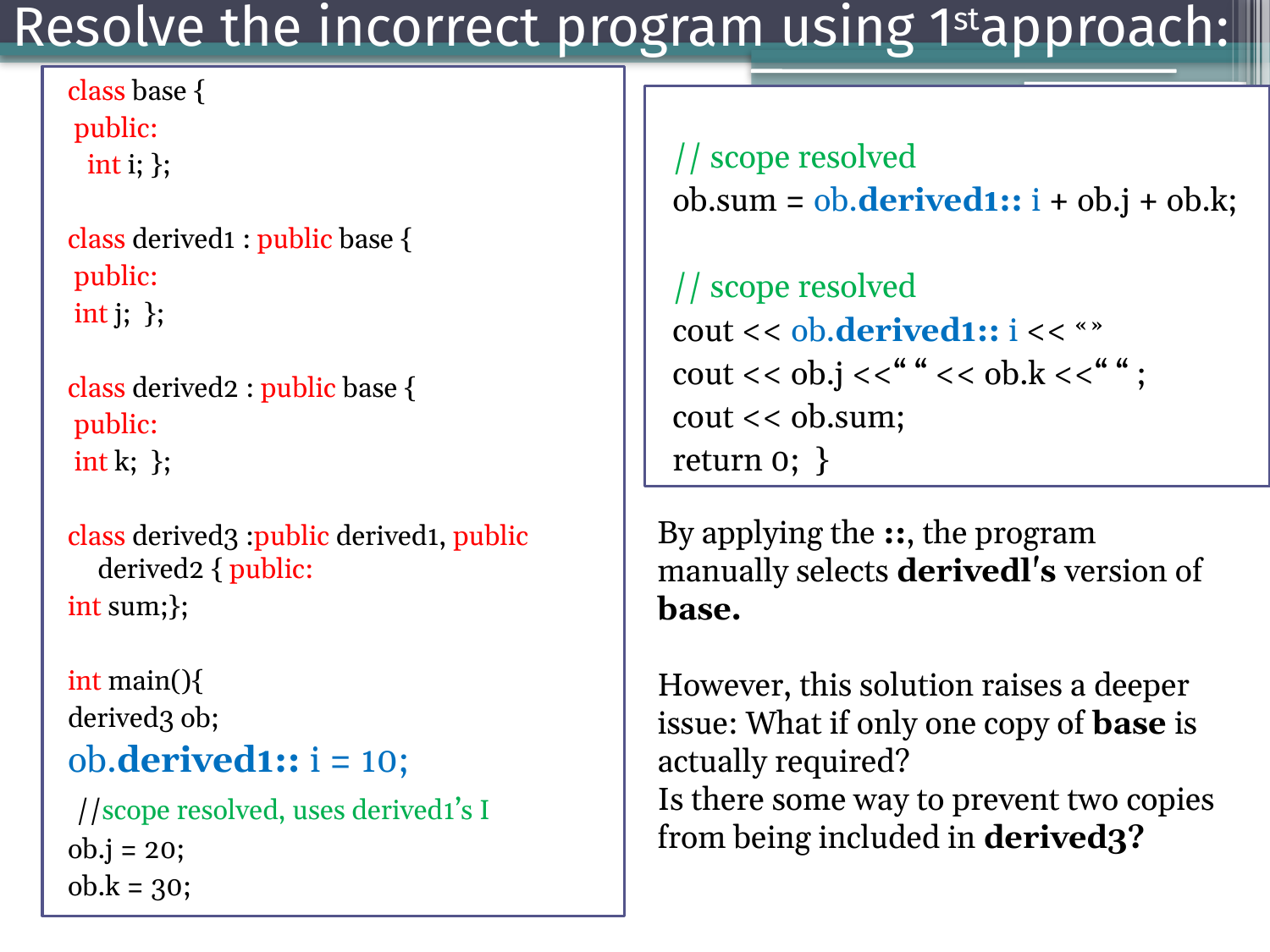

# Resolve the incorrect program using 1stapproach:
class base {
 public:
   int i; };

class derived1 : public base {
 public:
 int j;  };

class derived2 : public base {
 public:
 int k;  };

class derived3 :public derived1, public derived2 { public:
int sum;};

int main(){
derived3 ob;
ob.derived1:: i = 10;
 //scope resolved, uses derived1’s I
ob.j = 20;
ob.k = 30;

// scope resolved
ob.sum = ob.derived1:: i + ob.j + ob.k;

// scope resolved
cout << ob.derived1:: i << « »
cout << ob.j <<“ “ << ob.k <<“ “ ;
cout << ob.sum;
return 0;  }

By applying the ::, the program manually selects derivedl's version of base.

However, this solution raises a deeper issue: What if only one copy of base is actually required?
Is there some way to prevent two copies from being included in derived3?